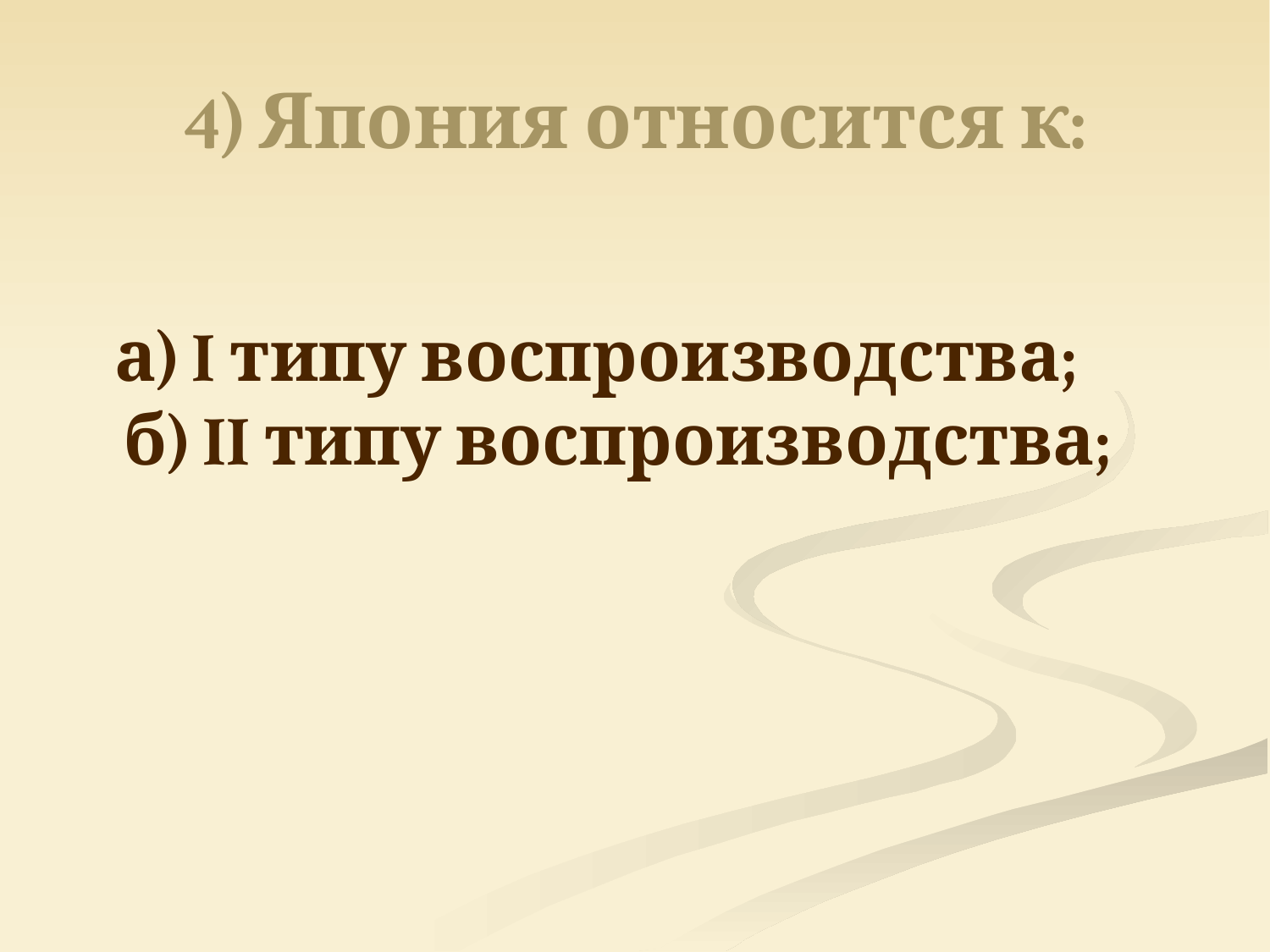

# 4) Япония относится к:

   а) I типу воспроизводства;
б) II типу воспроизводства;